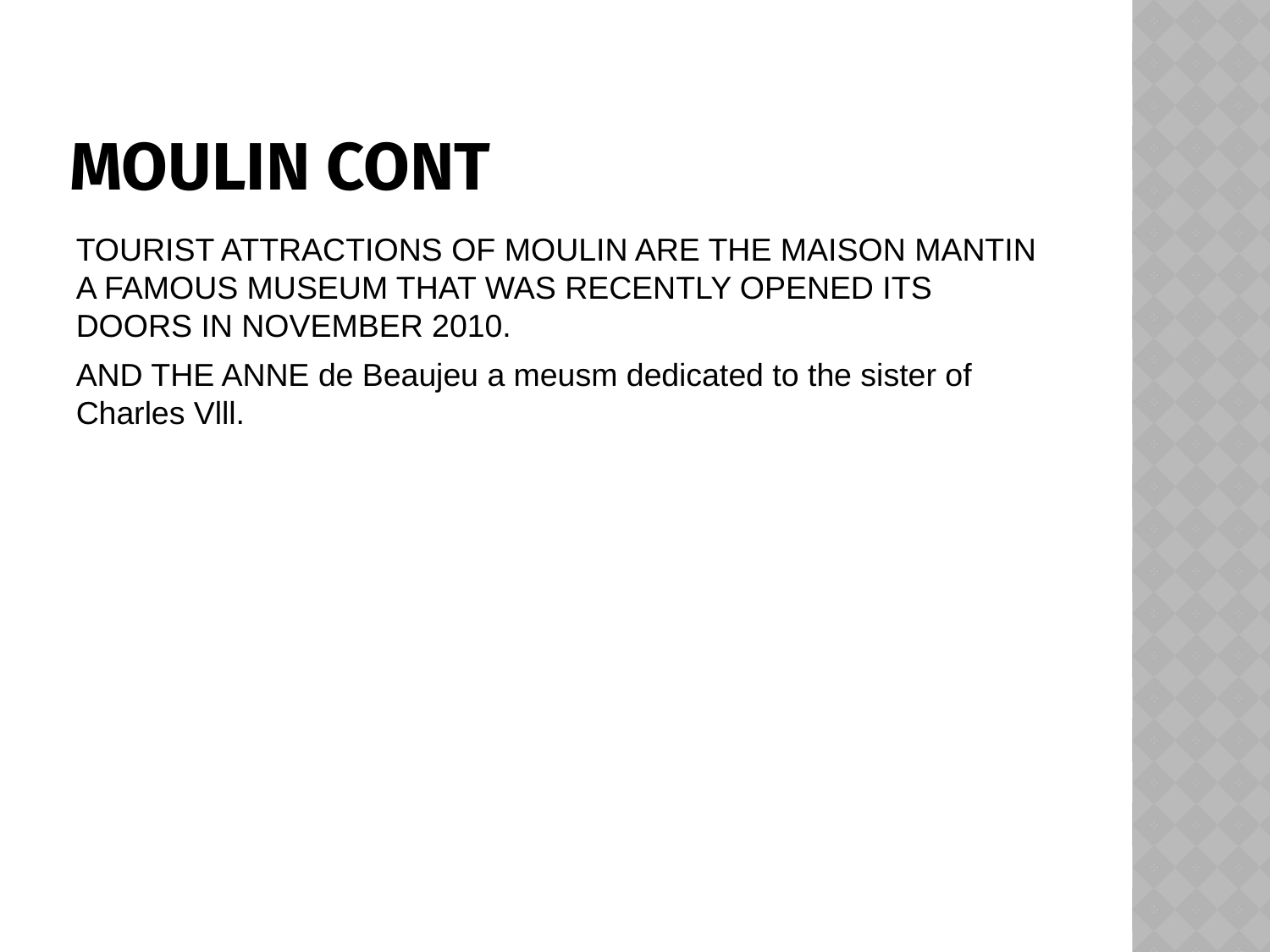

# Moulin cont
TOURIST ATTRACTIONS OF MOULIN ARE THE MAISON MANTIN A FAMOUS MUSEUM THAT WAS RECENTLY OPENED ITS DOORS IN NOVEMBER 2010.
AND THE ANNE de Beaujeu a meusm dedicated to the sister of Charles Vlll.